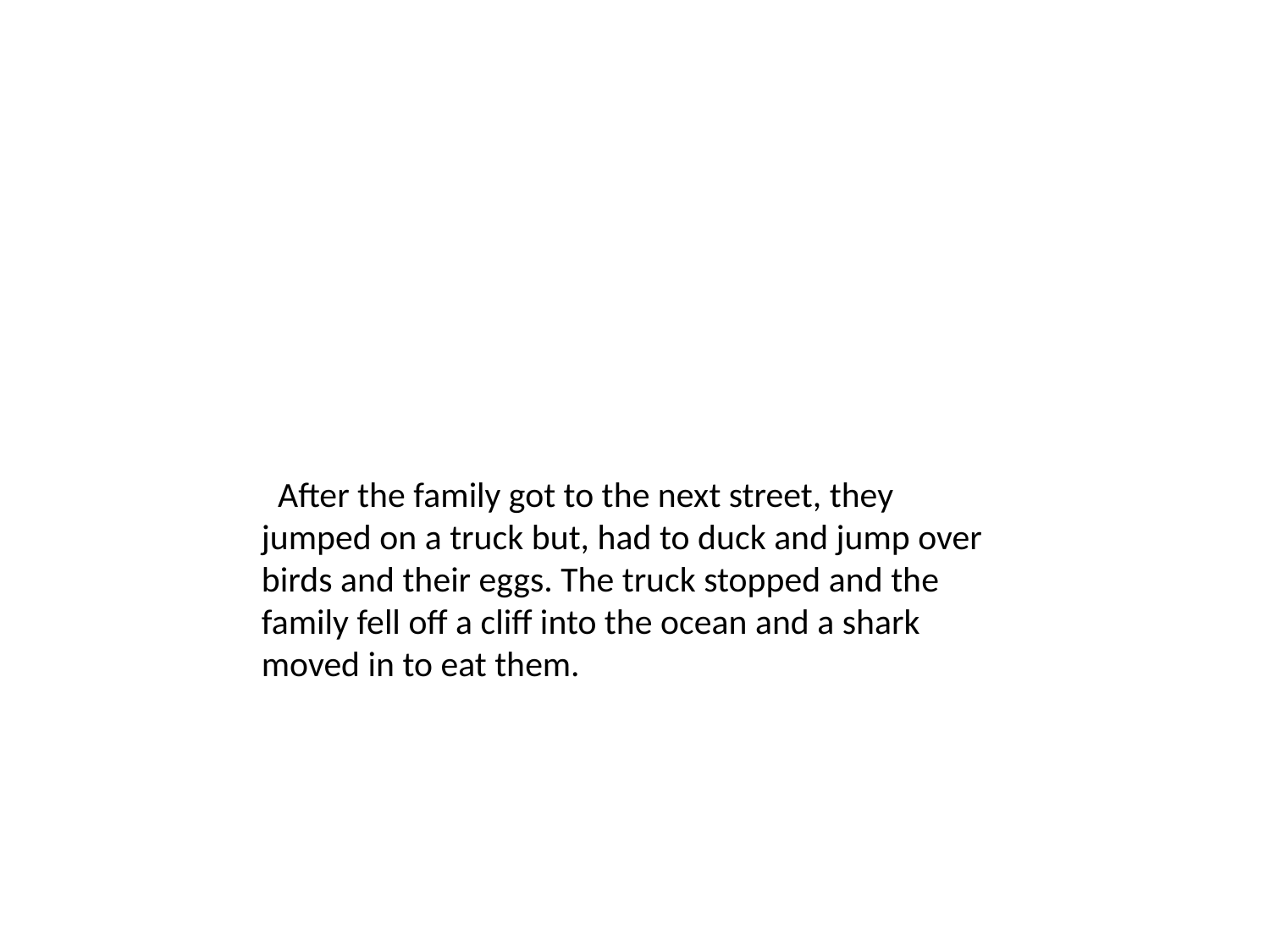

After the family got to the next street, they jumped on a truck but, had to duck and jump over birds and their eggs. The truck stopped and the family fell off a cliff into the ocean and a shark moved in to eat them.